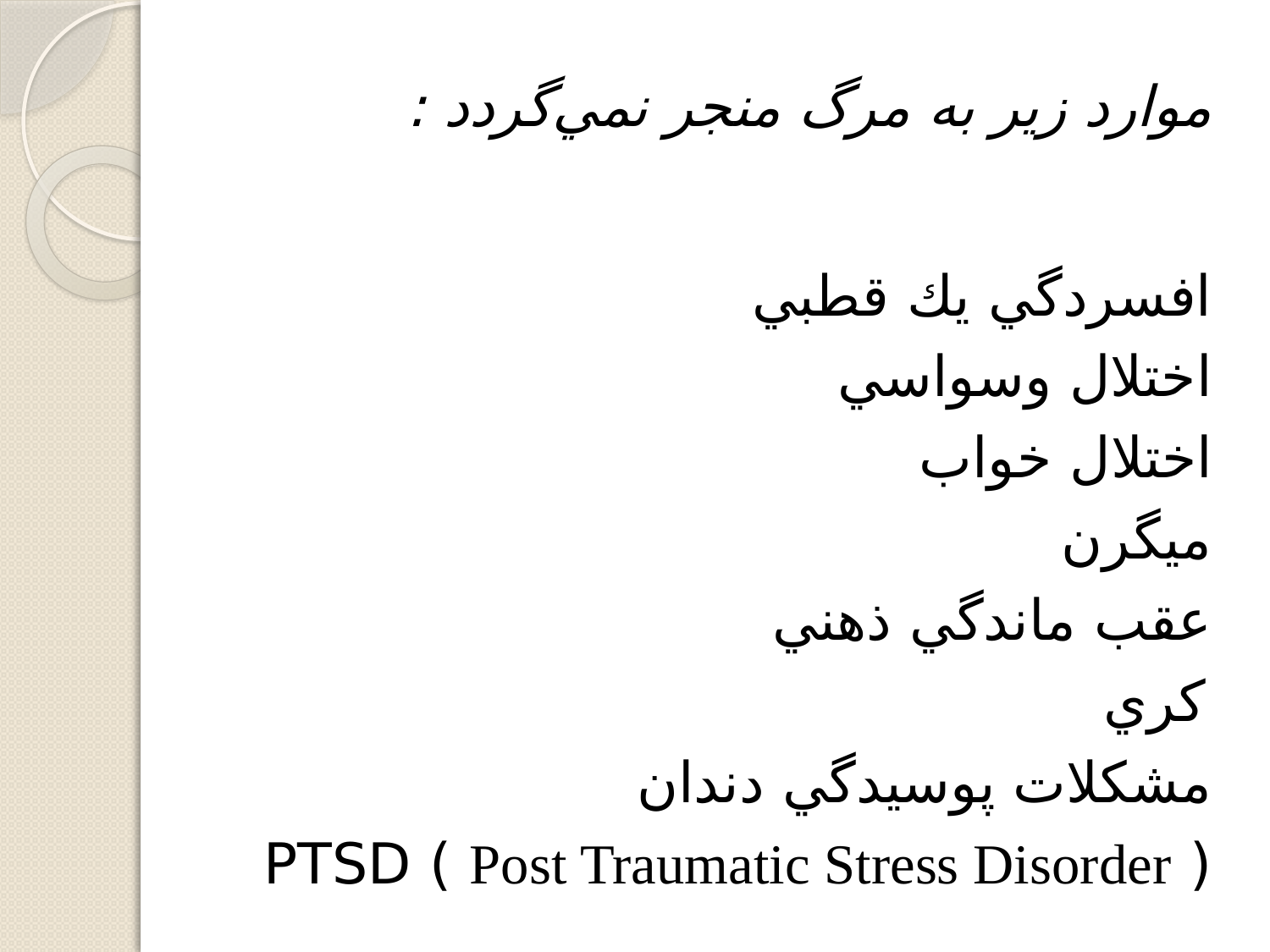

موارد زير به مرگ منجر نمي‌گردد :

	افسردگي يك قطبي
	اختلال وسواسي
	اختلال خواب
	ميگرن
	عقب ماندگي ذهني
	كري
	مشكلات پوسيدگي دندان
( Post Traumatic Stress Disorder ) PTSD